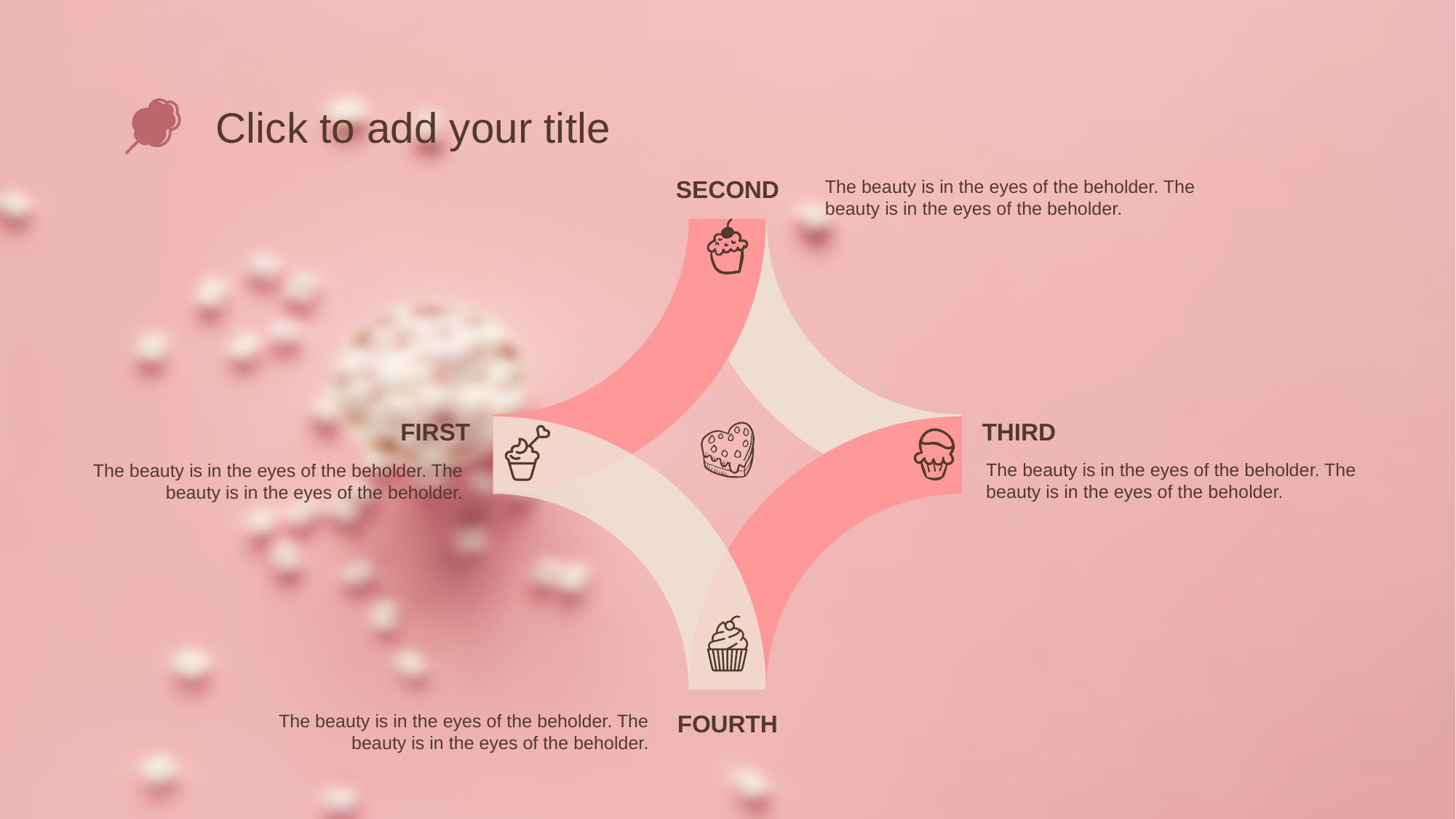

Click to add your title

SECOND
The beauty is in the eyes of the beholder. The beauty is in the eyes of the beholder.

THIRD
The beauty is in the eyes of the beholder. The beauty is in the eyes of the beholder.
FIRST
The beauty is in the eyes of the beholder. The beauty is in the eyes of the beholder.

FOURTH
The beauty is in the eyes of the beholder. The beauty is in the eyes of the beholder.